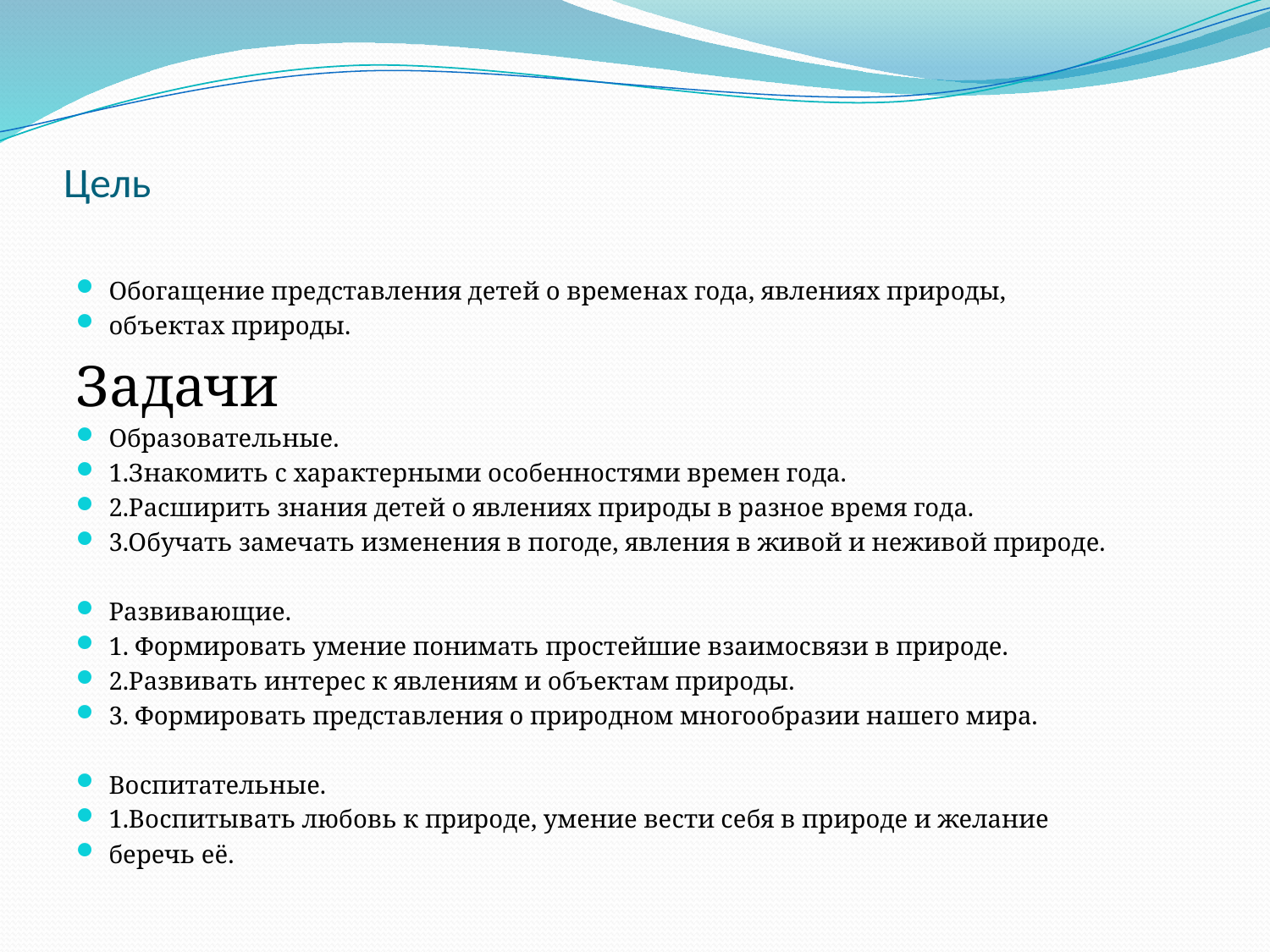

# Цель
Обогащение представления детей о временах года, явлениях природы,
объектах природы.
Задачи
Образовательные.
1.Знакомить с характерными особенностями времен года.
2.Расширить знания детей о явлениях природы в разное время года.
3.Обучать замечать изменения в погоде, явления в живой и неживой природе.

Развивающие.
1. Формировать умение понимать простейшие взаимосвязи в природе.
2.Развивать интерес к явлениям и объектам природы.
3. Формировать представления о природном многообразии нашего мира.

Воспитательные.
1.Воспитывать любовь к природе, умение вести себя в природе и желание
беречь её.